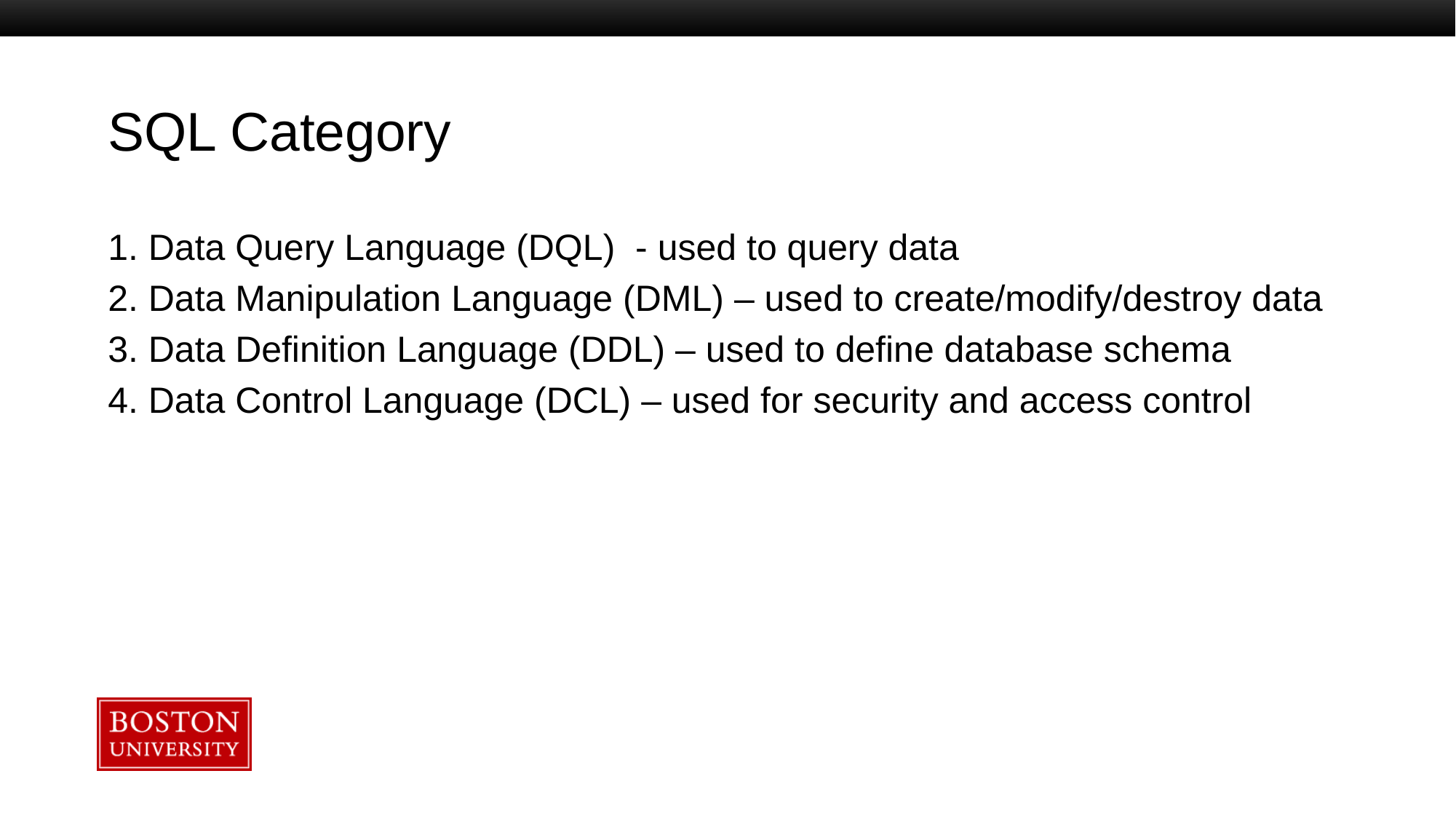

# SQL Category
1. Data Query Language (DQL)  - used to query data
2. Data Manipulation Language (DML) – used to create/modify/destroy data
3. Data Definition Language (DDL) – used to define database schema
4. Data Control Language (DCL) – used for security and access control